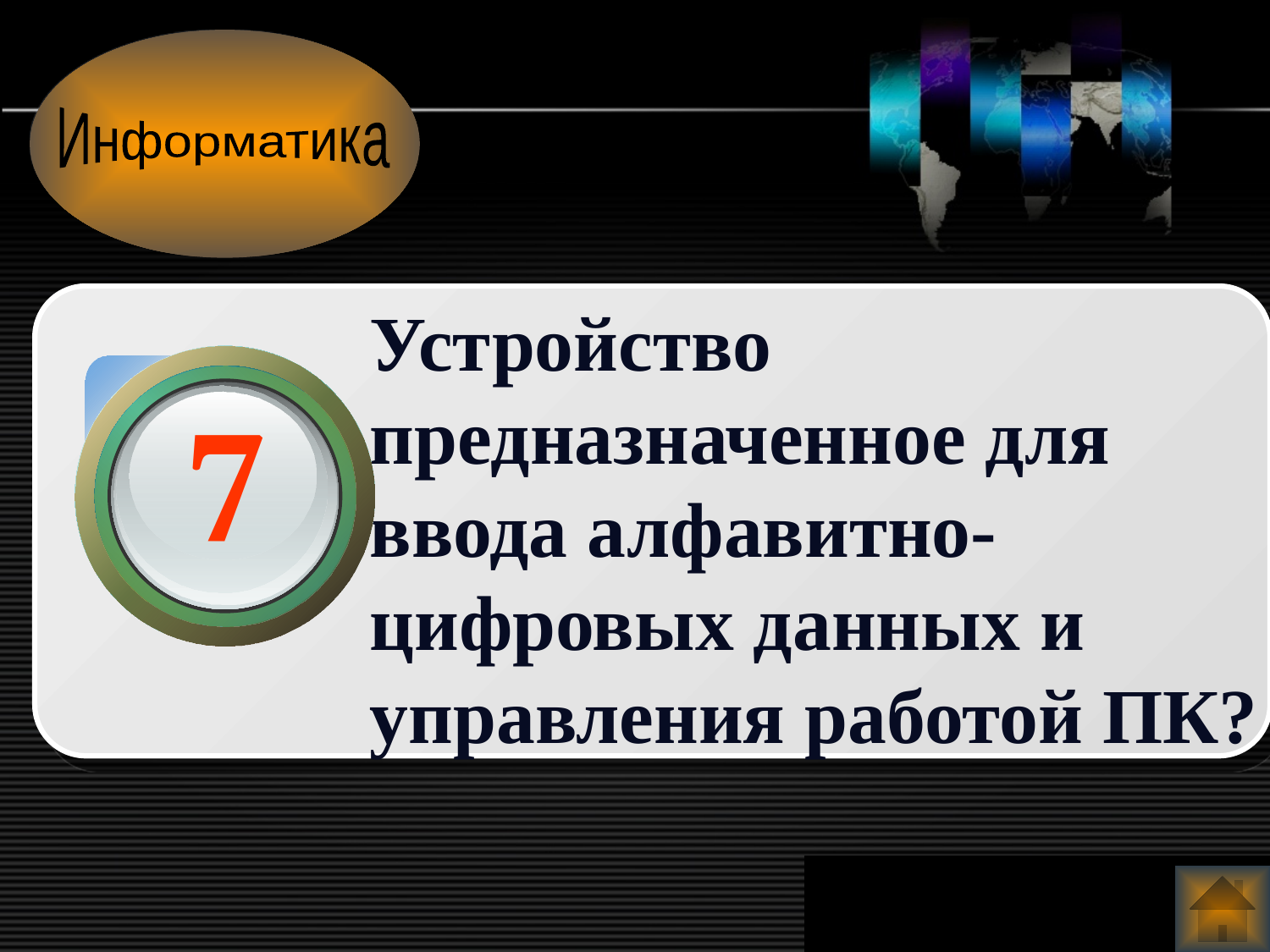

Информатика

Устройство предназначенное для ввода алфавитно-цифровых данных и управления работой ПК?

7

www.themegallery.com